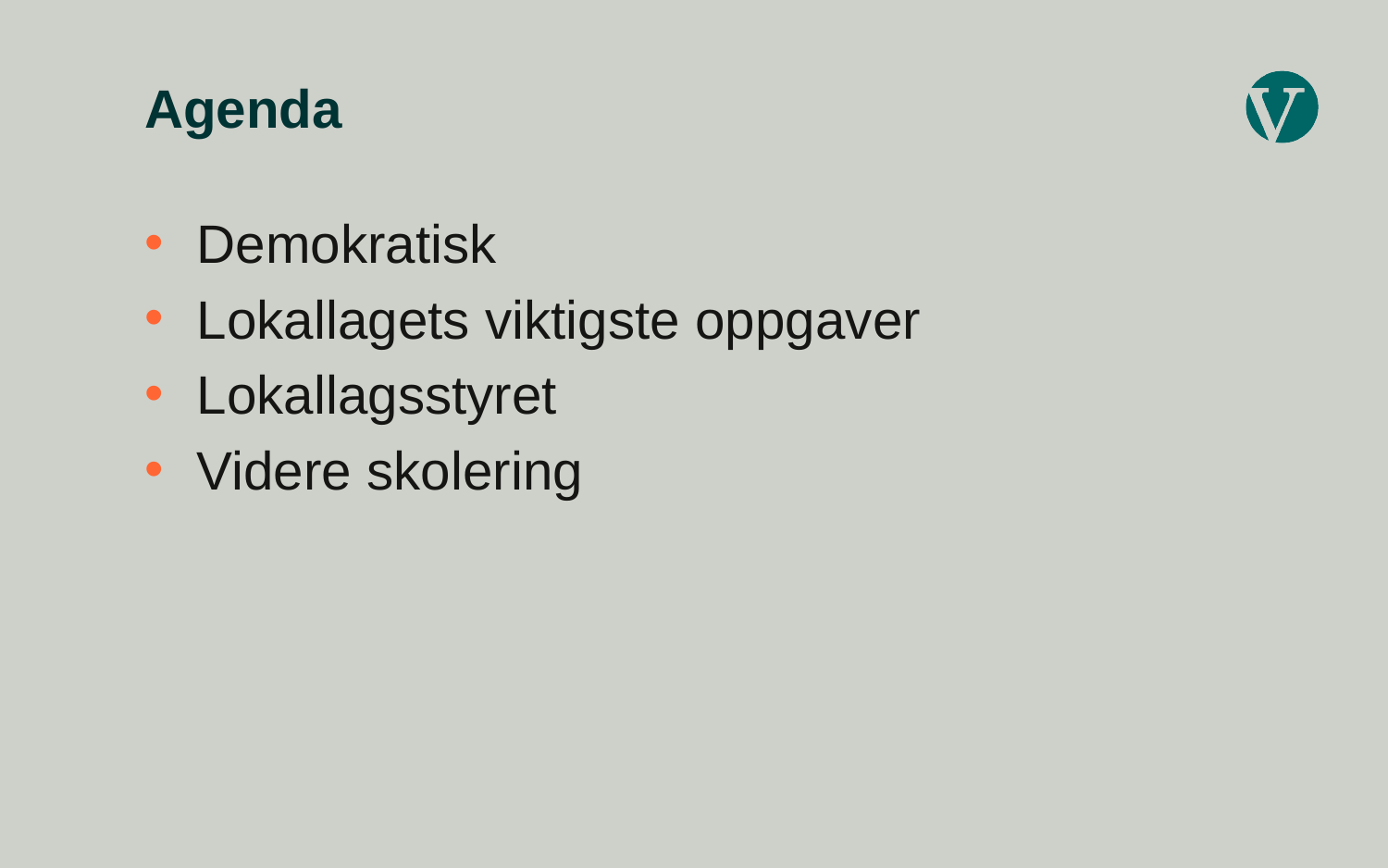

# Agenda
Demokratisk
Lokallagets viktigste oppgaver
Lokallagsstyret
Videre skolering